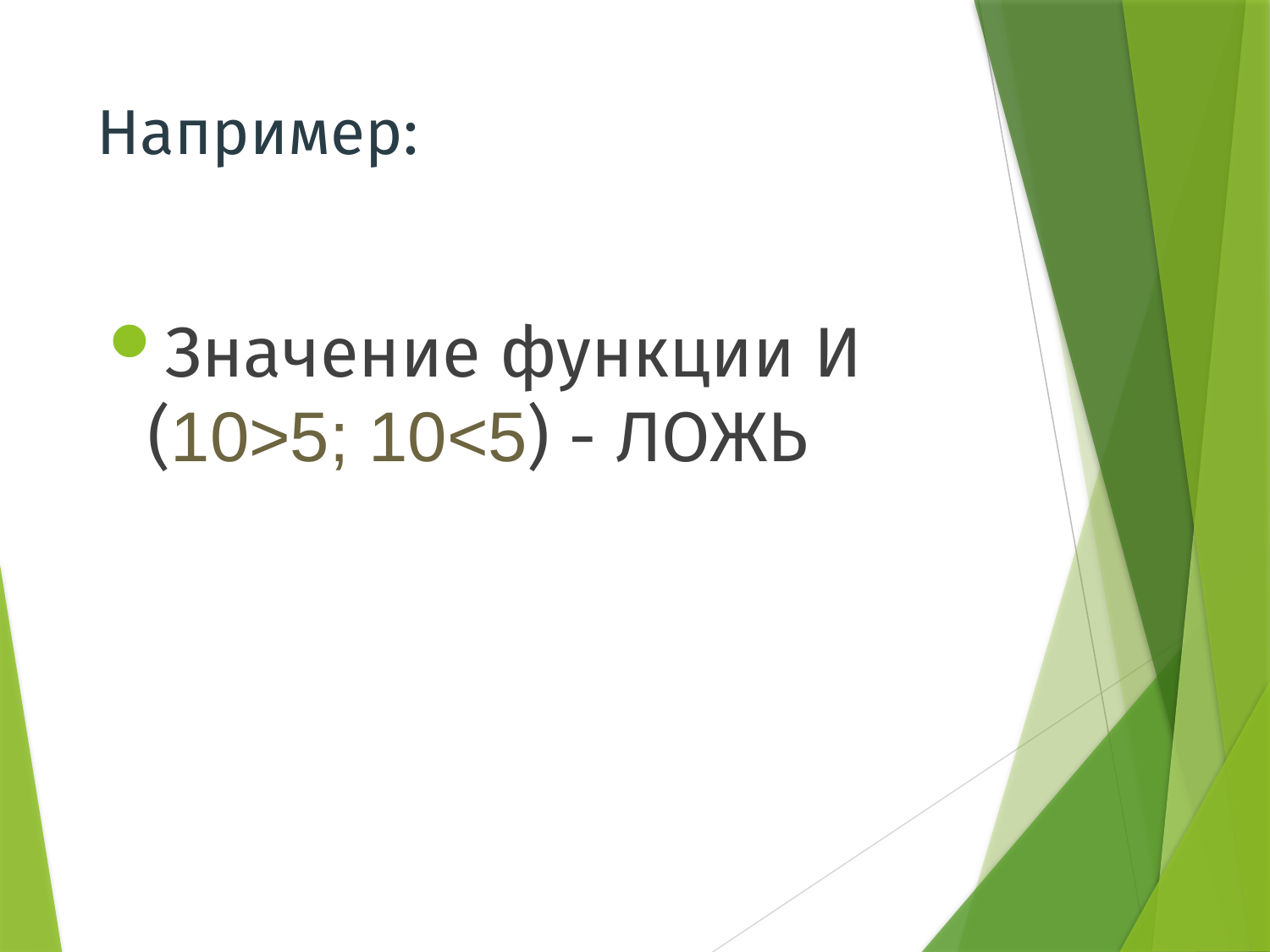

# Например:
Значение функции И (10>5; 10<5) - ЛОЖЬ